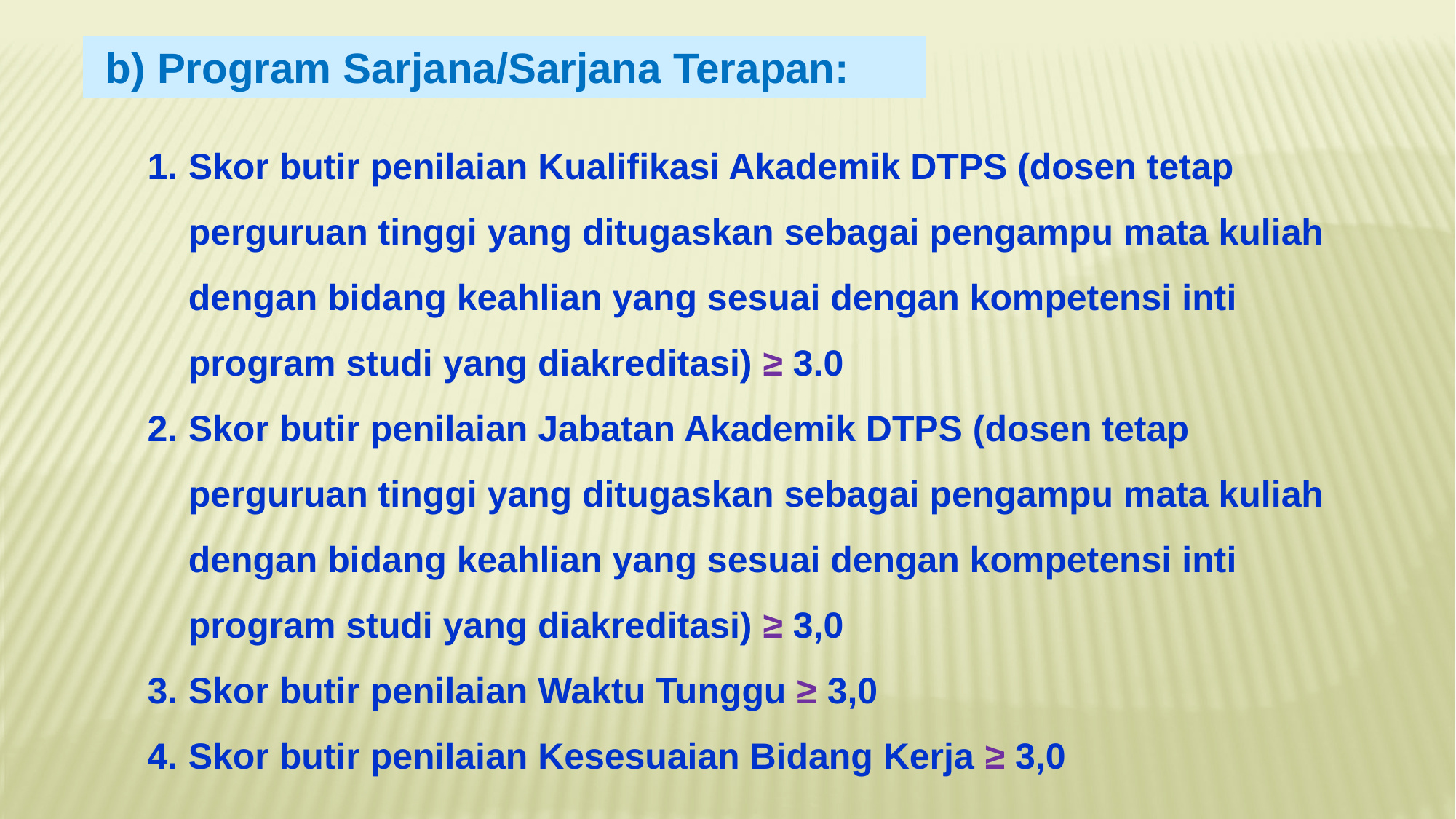

b) Program Sarjana/Sarjana Terapan:
Skor butir penilaian Kualifikasi Akademik DTPS (dosen tetap perguruan tinggi yang ditugaskan sebagai pengampu mata kuliah dengan bidang keahlian yang sesuai dengan kompetensi inti program studi yang diakreditasi) ≥ 3.0
Skor butir penilaian Jabatan Akademik DTPS (dosen tetap perguruan tinggi yang ditugaskan sebagai pengampu mata kuliah dengan bidang keahlian yang sesuai dengan kompetensi inti program studi yang diakreditasi) ≥ 3,0
Skor butir penilaian Waktu Tunggu ≥ 3,0
Skor butir penilaian Kesesuaian Bidang Kerja ≥ 3,0